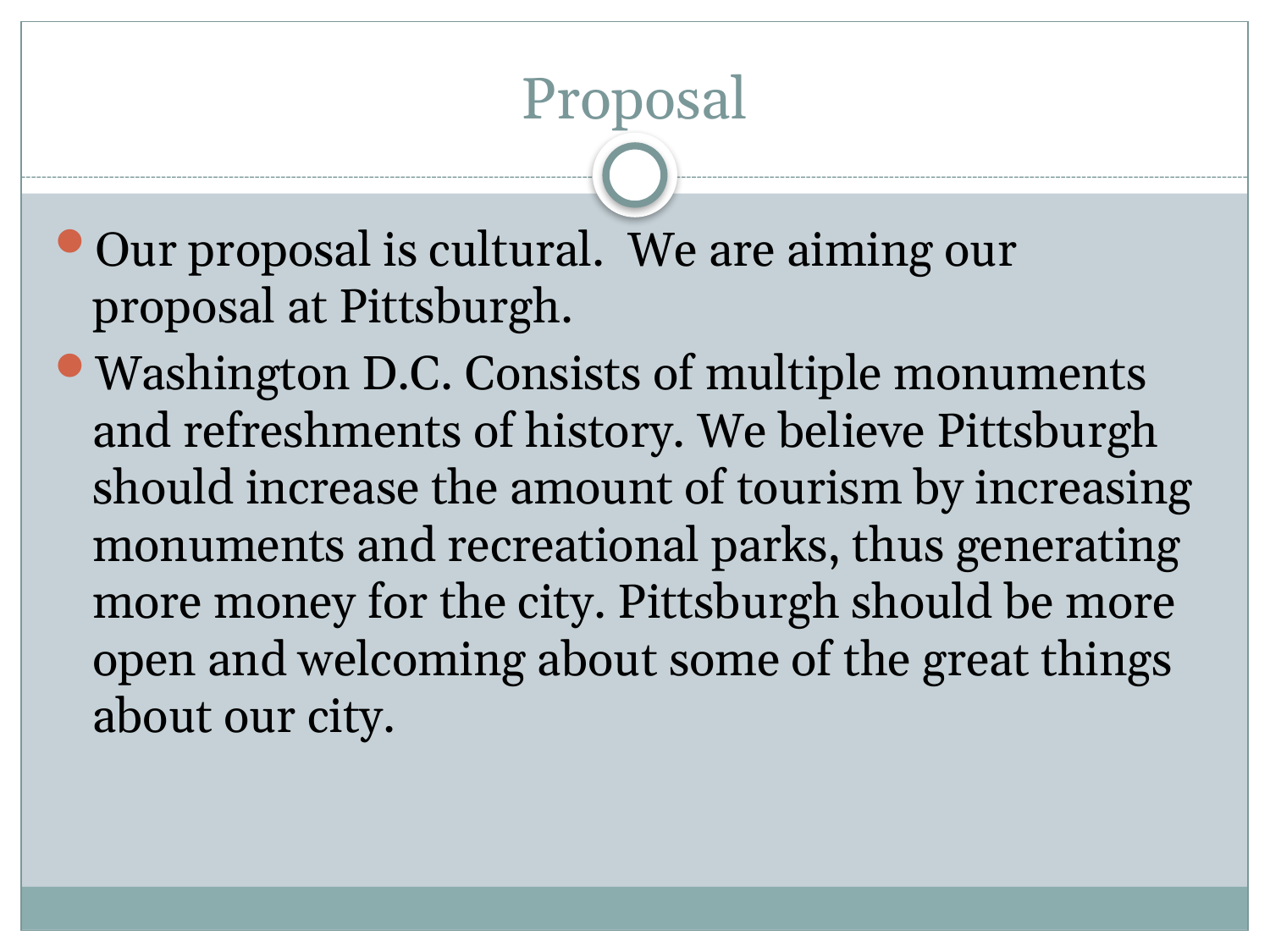

# Proposal
Our proposal is cultural.  We are aiming our proposal at Pittsburgh.
Washington D.C. Consists of multiple monuments and refreshments of history. We believe Pittsburgh should increase the amount of tourism by increasing monuments and recreational parks, thus generating more money for the city. Pittsburgh should be more open and welcoming about some of the great things about our city.